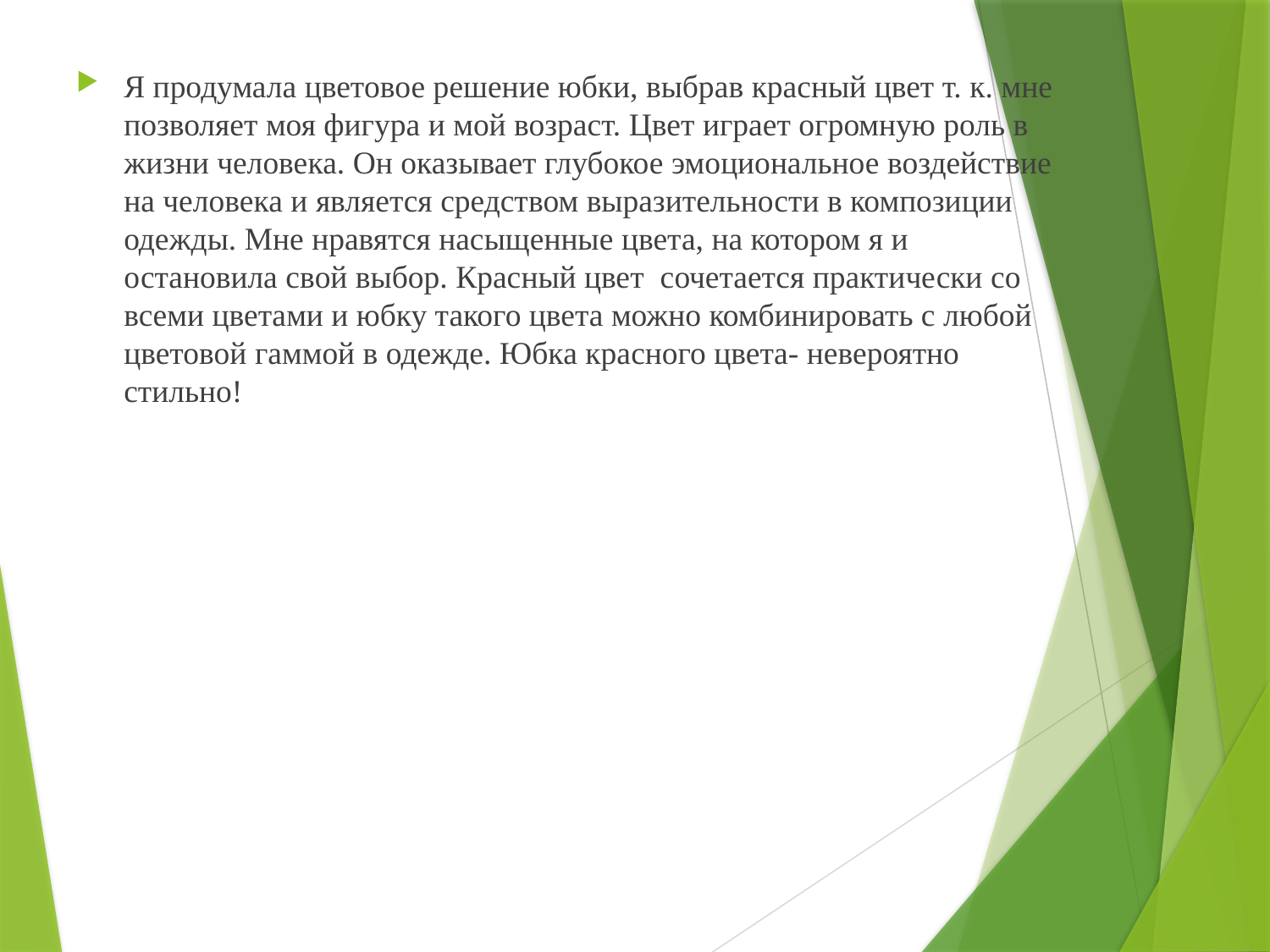

Я продумала цветовое решение юбки, выбрав красный цвет т. к. мне позволяет моя фигура и мой возраст. Цвет играет огромную роль в жизни человека. Он оказывает глубокое эмоциональное воздействие на человека и является средством выразительности в композиции одежды. Мне нравятся насыщенные цвета, на котором я и остановила свой выбор. Красный цвет  сочетается практически со всеми цветами и юбку такого цвета можно комбинировать с любой цветовой гаммой в одежде. Юбка красного цвета- невероятно стильно!